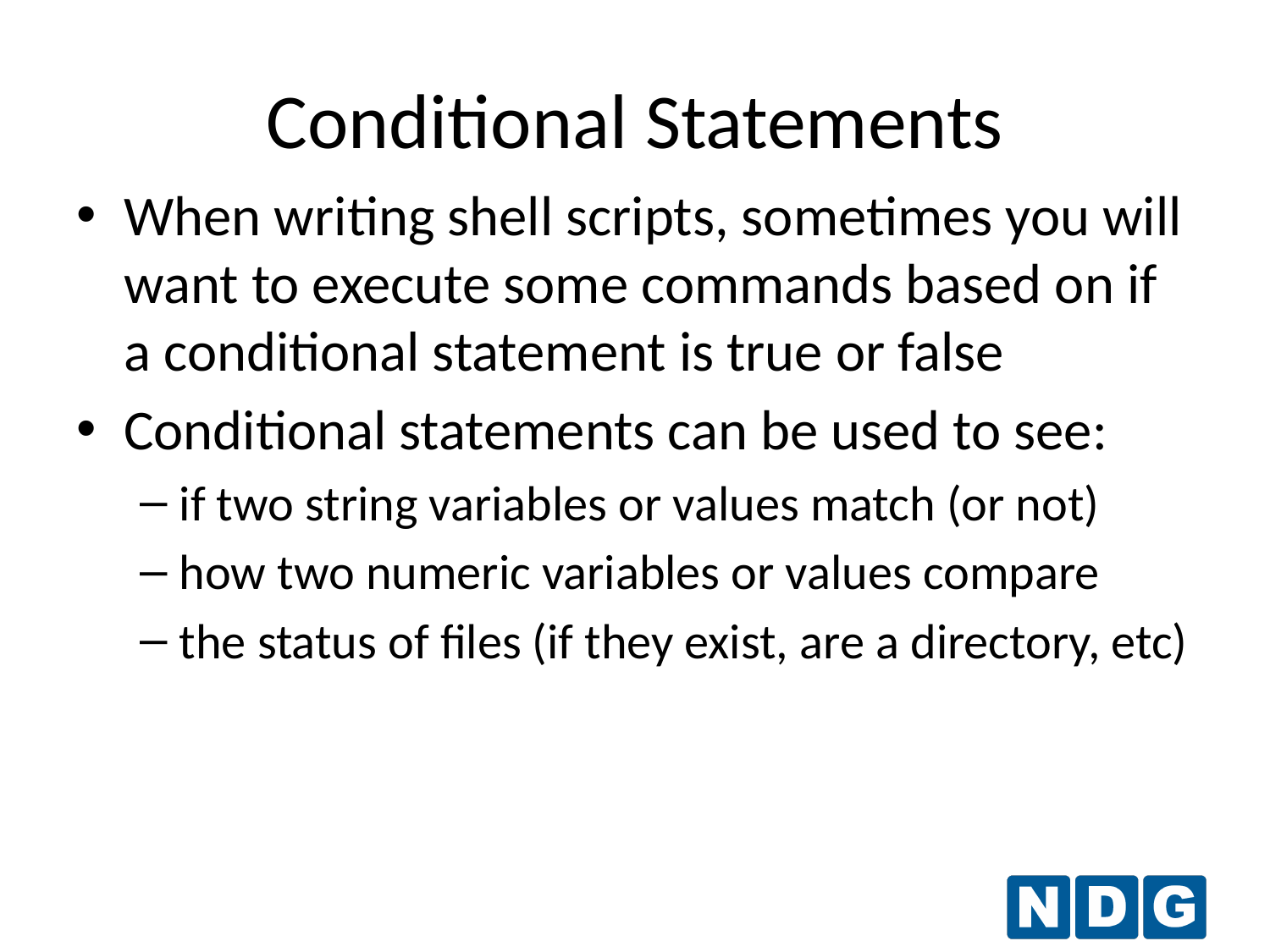

Conditional Statements
When writing shell scripts, sometimes you will want to execute some commands based on if a conditional statement is true or false
Conditional statements can be used to see:
if two string variables or values match (or not)
how two numeric variables or values compare
the status of files (if they exist, are a directory, etc)